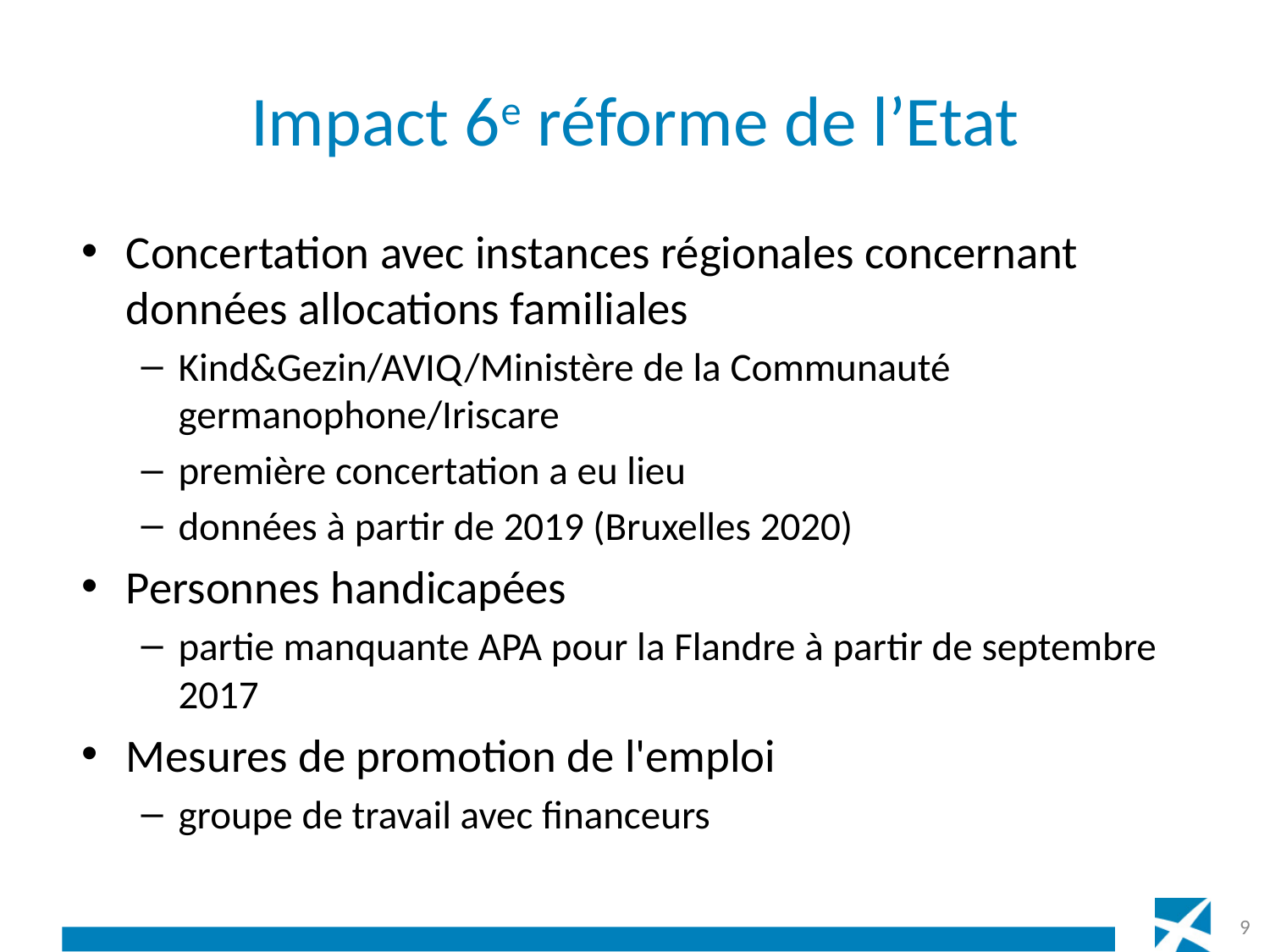

# Impact 6e réforme de l’Etat
Concertation avec instances régionales concernant données allocations familiales
Kind&Gezin/AVIQ/Ministère de la Communauté germanophone/Iriscare
première concertation a eu lieu
données à partir de 2019 (Bruxelles 2020)
Personnes handicapées
partie manquante APA pour la Flandre à partir de septembre 2017
Mesures de promotion de l'emploi
groupe de travail avec financeurs
9